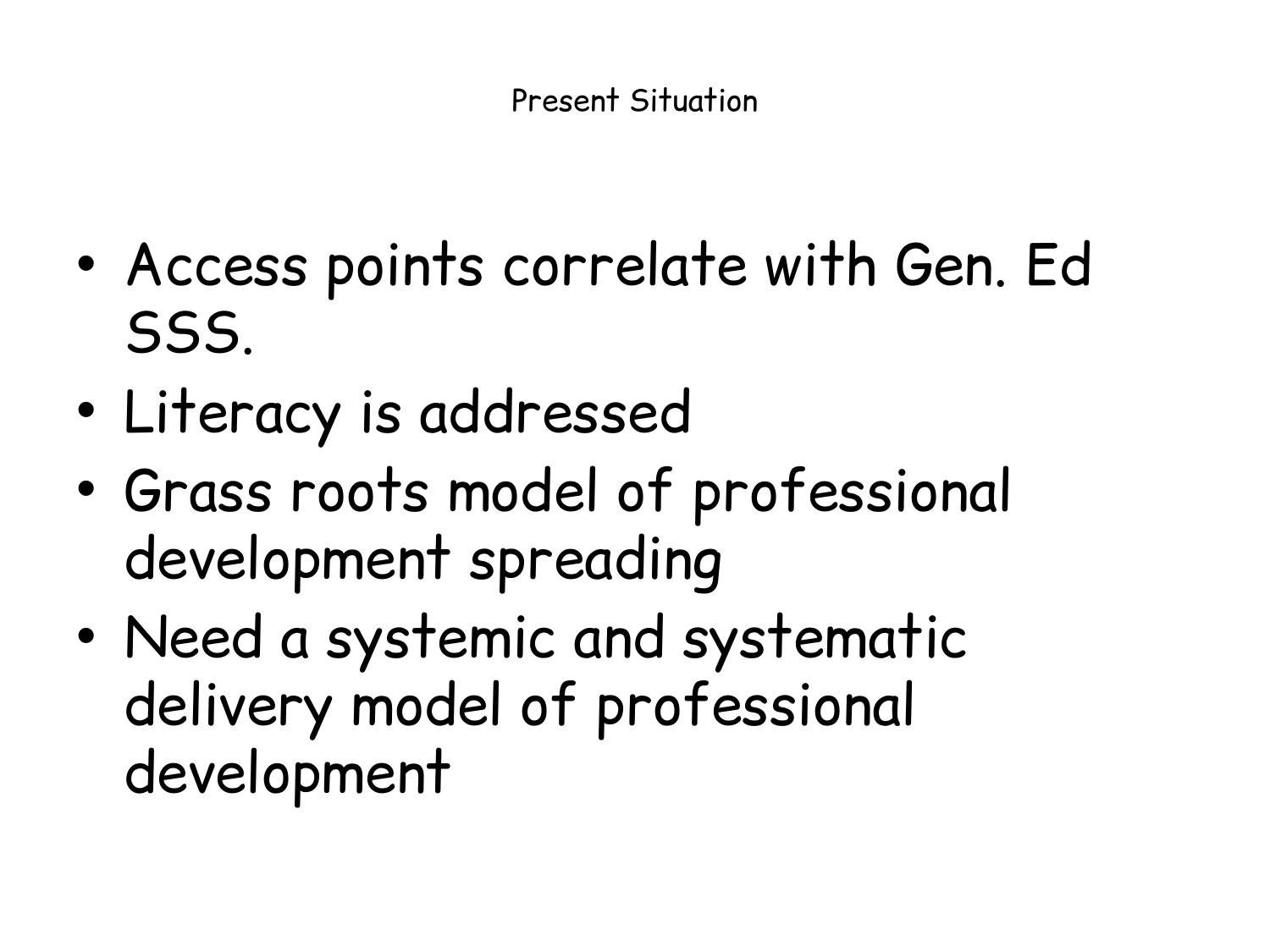

# Present Situation
Access points correlate with Gen. Ed SSS.
Literacy is addressed
Grass roots model of professional development spreading
Need a systemic and systematic delivery model of professional development